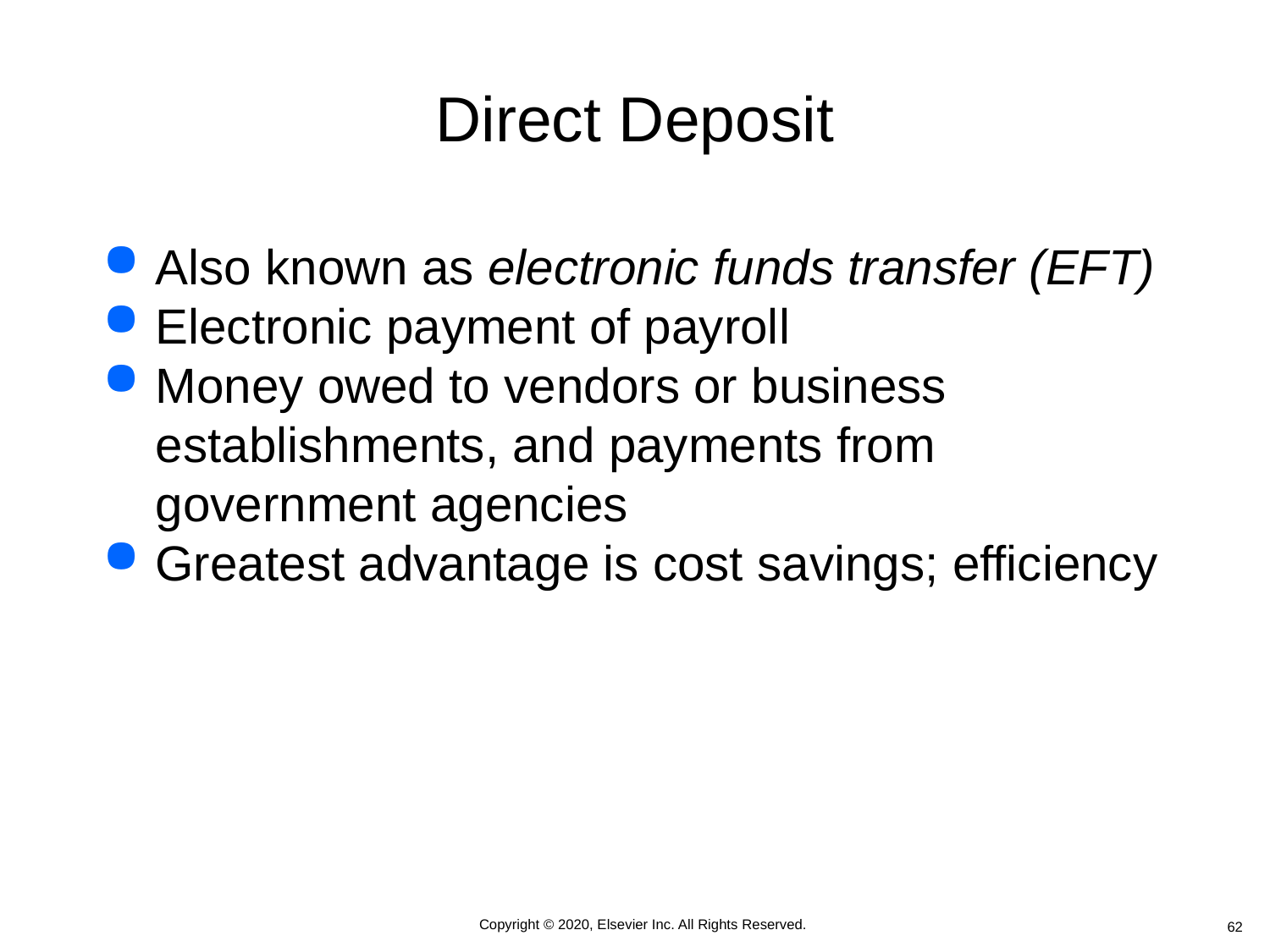

# Direct Deposit
Also known as electronic funds transfer (EFT)
Electronic payment of payroll
Money owed to vendors or business establishments, and payments from government agencies
Greatest advantage is cost savings; efficiency